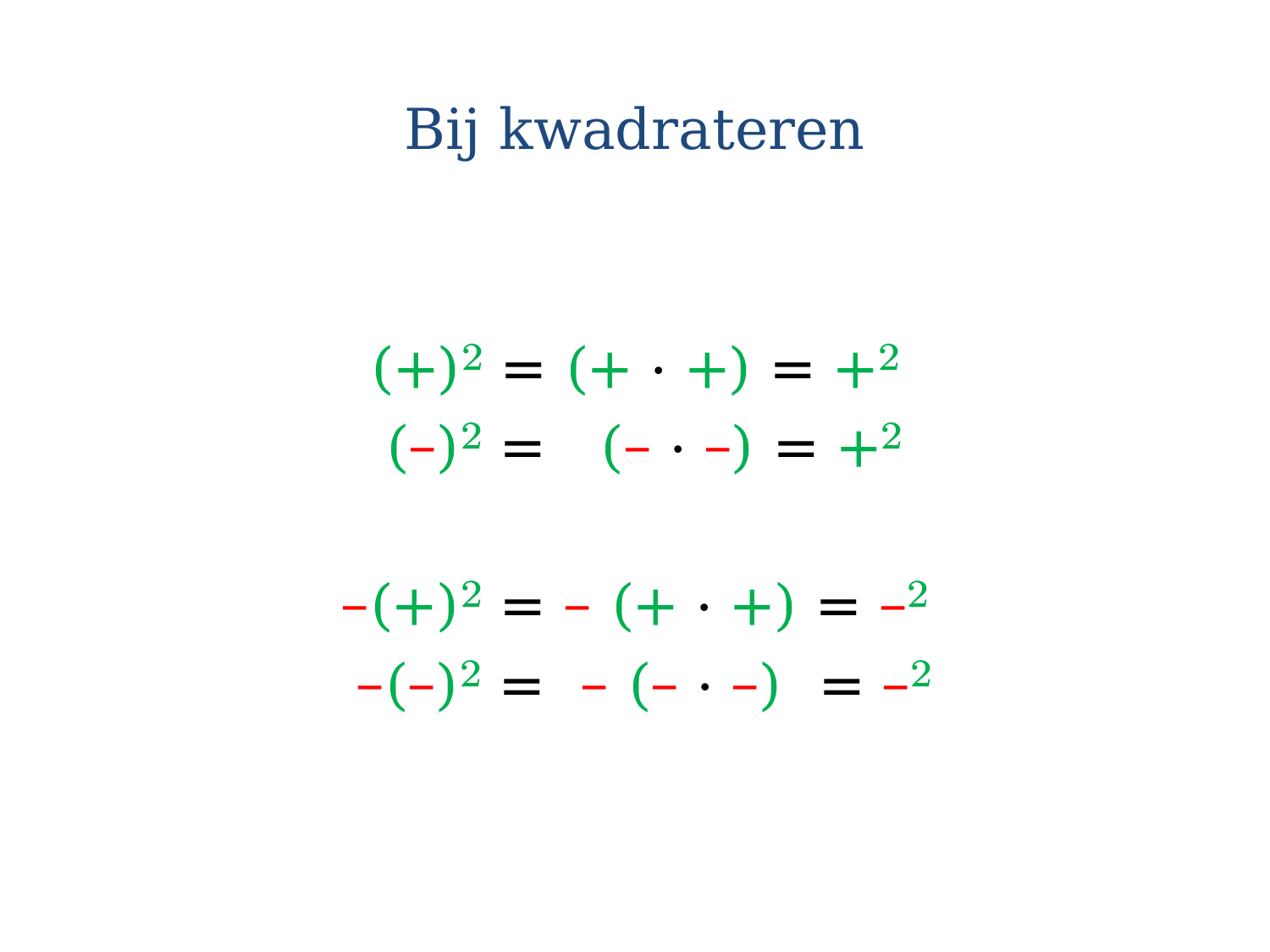

Bij kwadrateren

(+)² = (+ · +) = +²
 (–)² =   (– · –) = +²

–(+)² = – (+ · +) = –²
 –(–)² =  – (– · –)  = –²